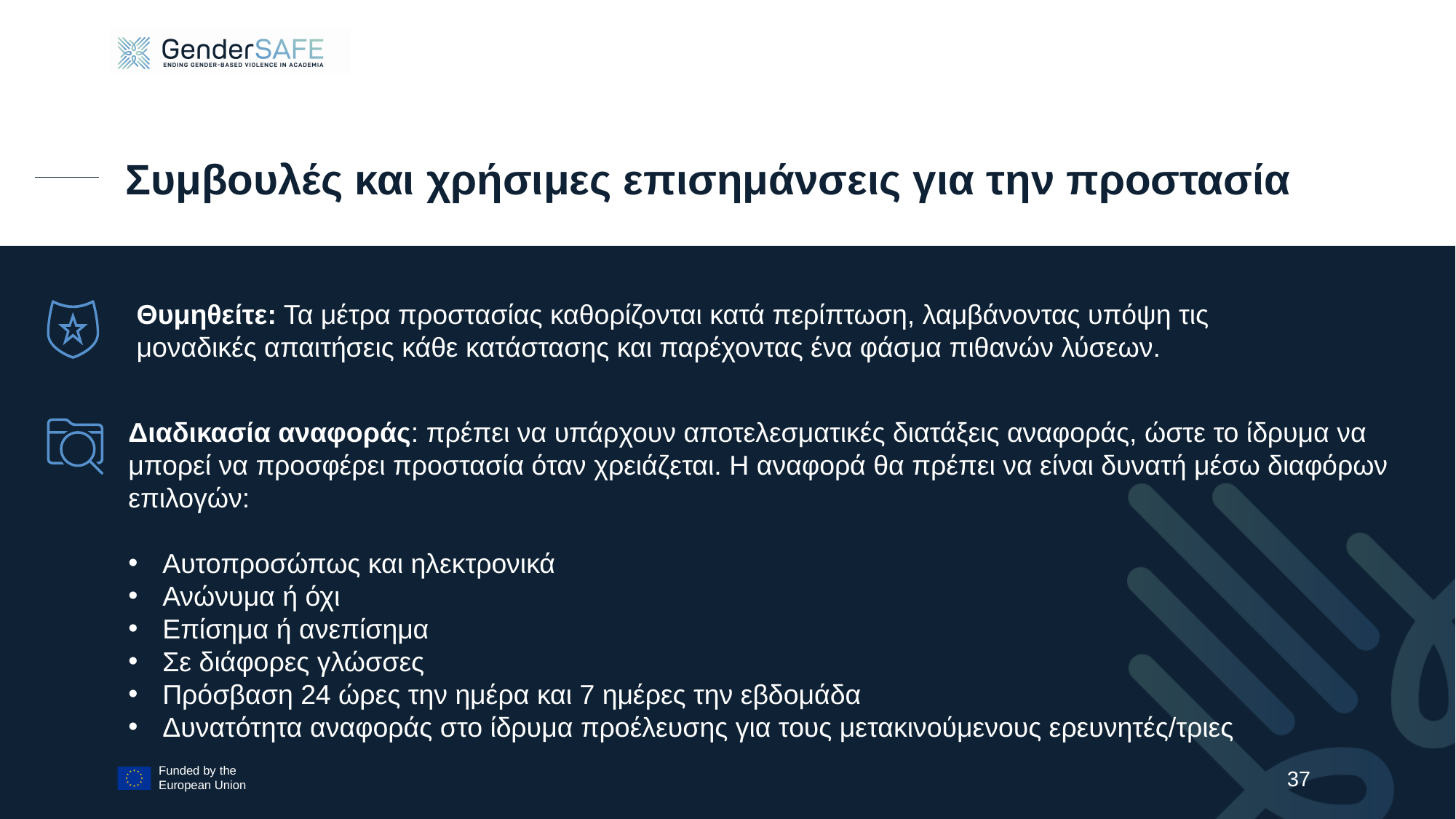

# Συμβουλές και χρήσιμες επισημάνσεις για την προστασία

Θυμηθείτε: Τα μέτρα προστασίας καθορίζονται κατά περίπτωση, λαμβάνοντας υπόψη τις μοναδικές απαιτήσεις κάθε κατάστασης και παρέχοντας ένα φάσμα πιθανών λύσεων.

Διαδικασία αναφοράς: πρέπει να υπάρχουν αποτελεσματικές διατάξεις αναφοράς, ώστε το ίδρυμα να μπορεί να προσφέρει προστασία όταν χρειάζεται. Η αναφορά θα πρέπει να είναι δυνατή μέσω διαφόρων επιλογών: ​

Αυτοπροσώπως και ηλεκτρονικά ​
Ανώνυμα ή όχι
Επίσημα ή ανεπίσημα
Σε διάφορες γλώσσες
Πρόσβαση 24 ώρες την ημέρα και 7 ημέρες την εβδομάδα
Δυνατότητα αναφοράς στο ίδρυμα προέλευσης για τους μετακινούμενους ερευνητές/τριες